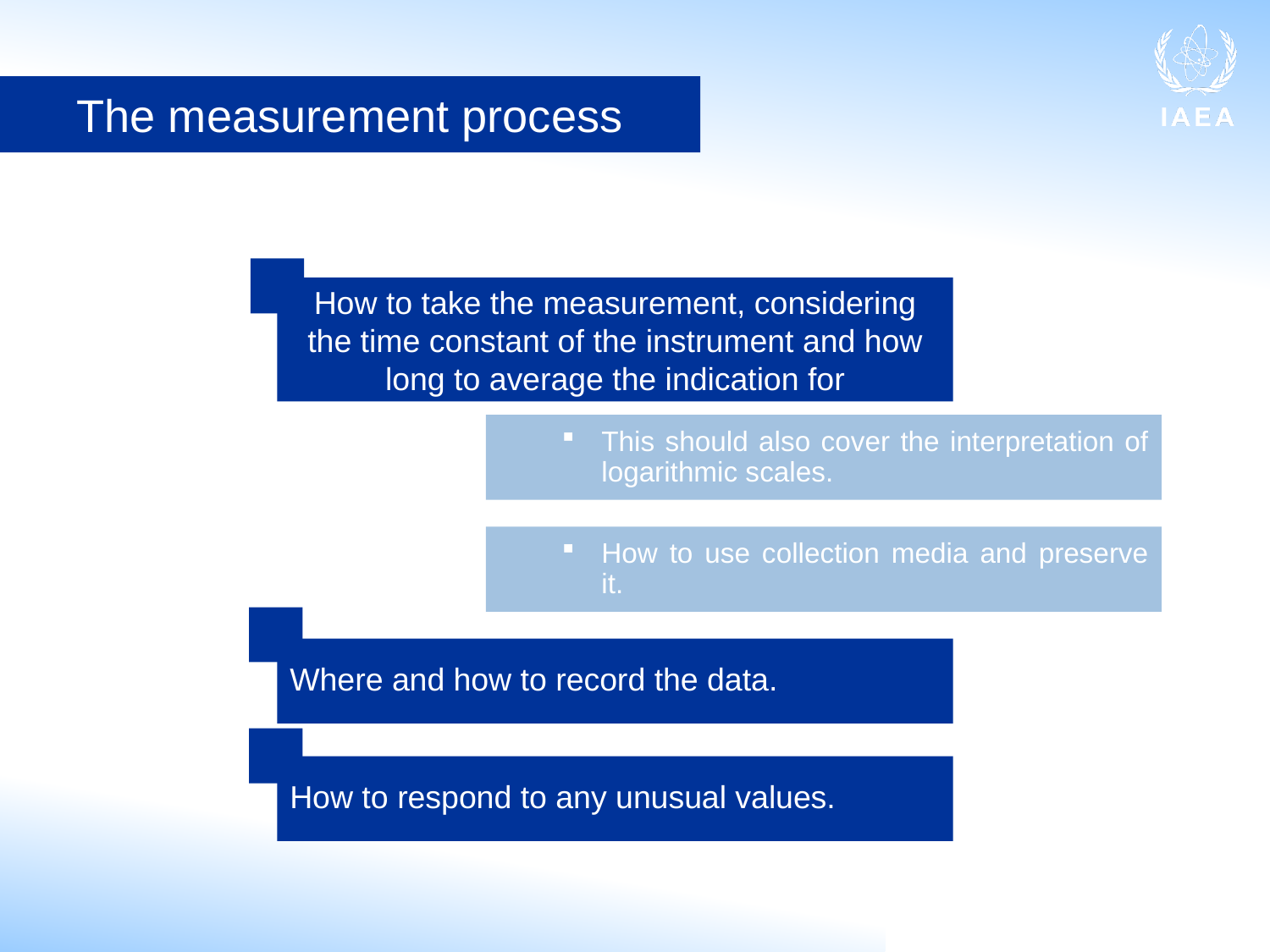

The measurement process

How to take the measurement, considering the time constant of the instrument and how long to average the indication for
This should also cover the interpretation of logarithmic scales.
How to use collection media and preserve it.

Where and how to record the data.

How to respond to any unusual values.